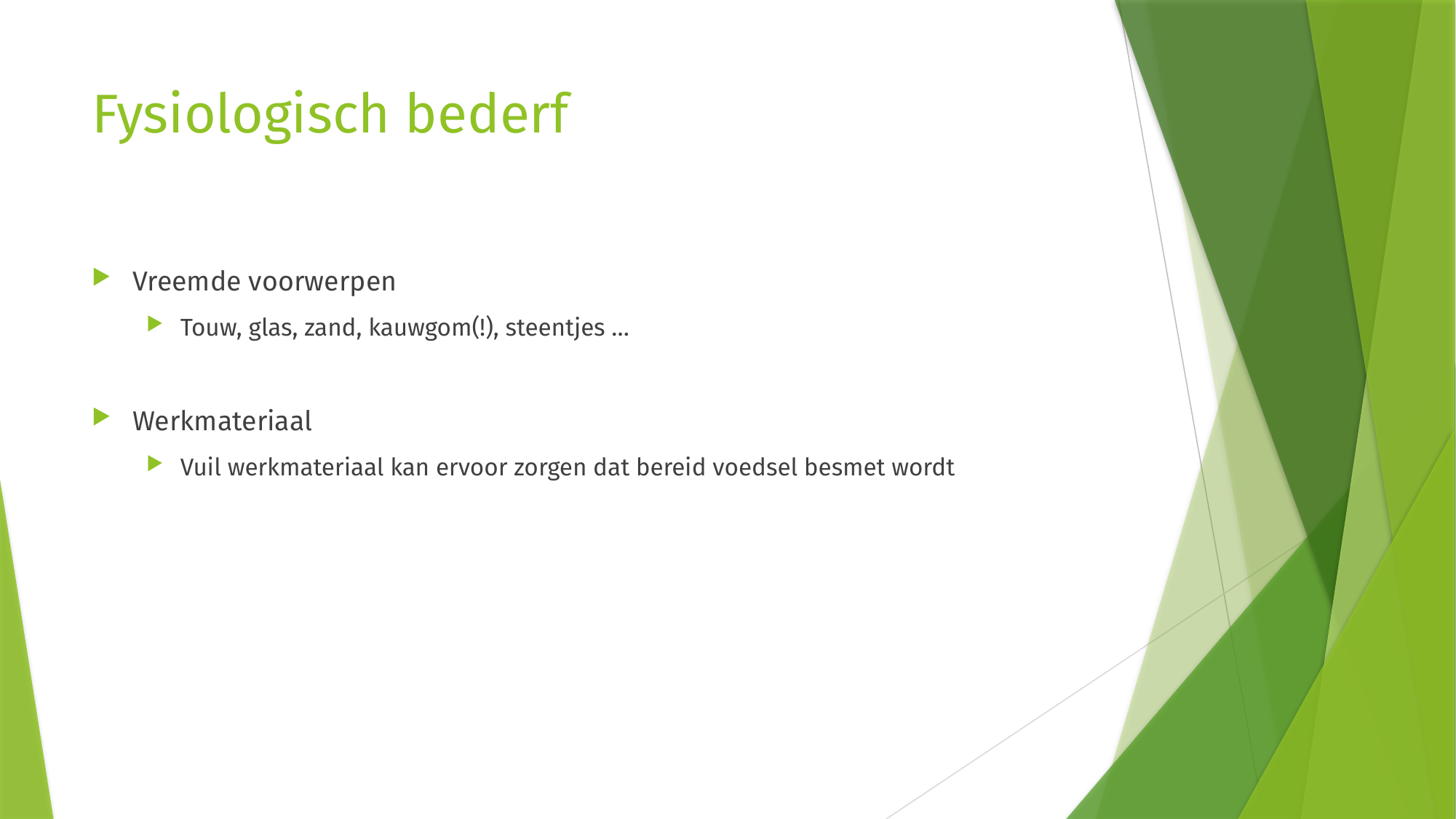

# Fysiologisch bederf
Vreemde voorwerpen
Touw, glas, zand, kauwgom(!), steentjes …

Werkmateriaal
Vuil werkmateriaal kan ervoor zorgen dat bereid voedsel besmet wordt